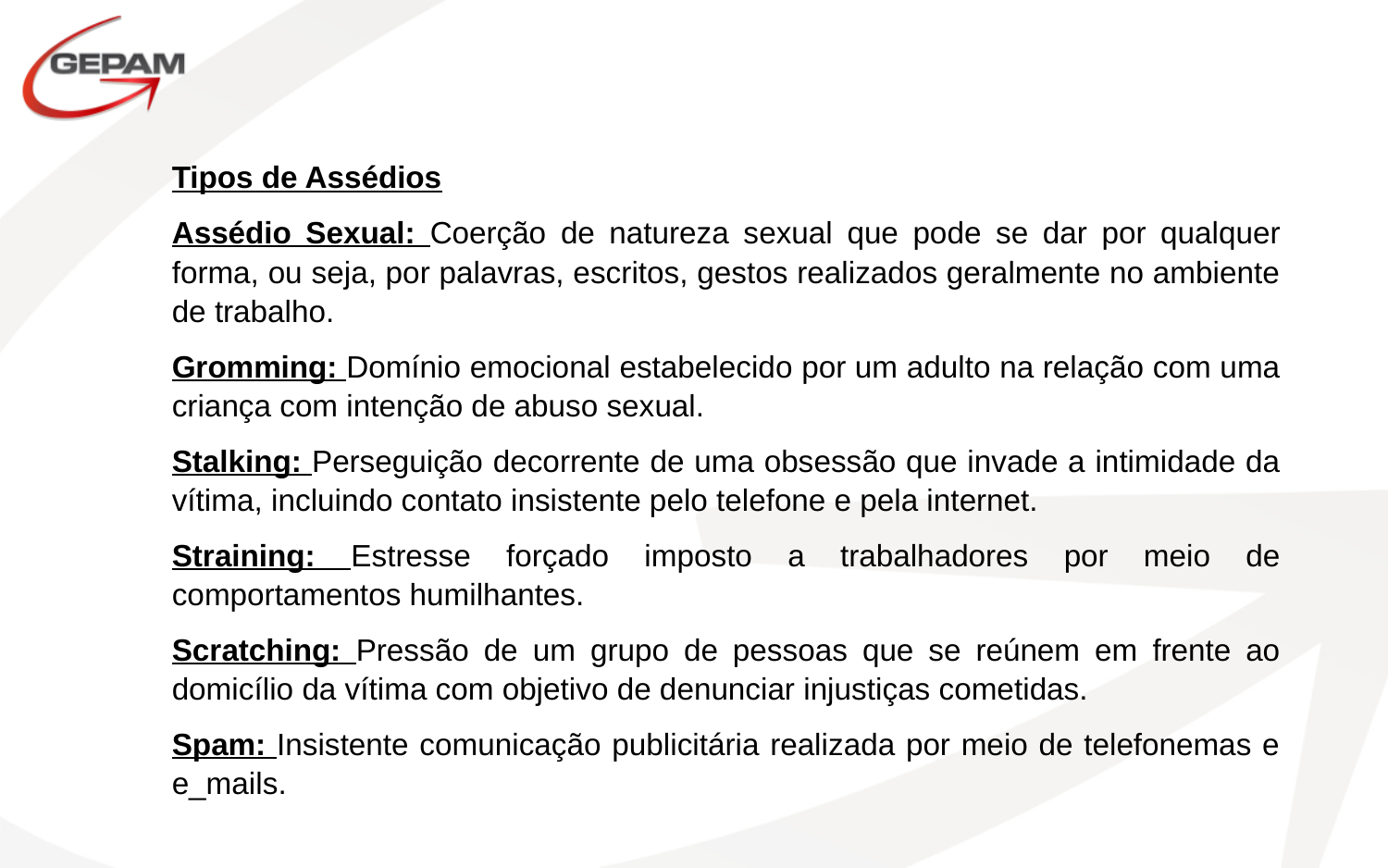

Tipos de Assédios
Assédio Sexual: Coerção de natureza sexual que pode se dar por qualquer forma, ou seja, por palavras, escritos, gestos realizados geralmente no ambiente de trabalho.
Gromming: Domínio emocional estabelecido por um adulto na relação com uma criança com intenção de abuso sexual.
Stalking: Perseguição decorrente de uma obsessão que invade a intimidade da vítima, incluindo contato insistente pelo telefone e pela internet.
Straining: Estresse forçado imposto a trabalhadores por meio de comportamentos humilhantes.
Scratching: Pressão de um grupo de pessoas que se reúnem em frente ao domicílio da vítima com objetivo de denunciar injustiças cometidas.
Spam: Insistente comunicação publicitária realizada por meio de telefonemas e e_mails.